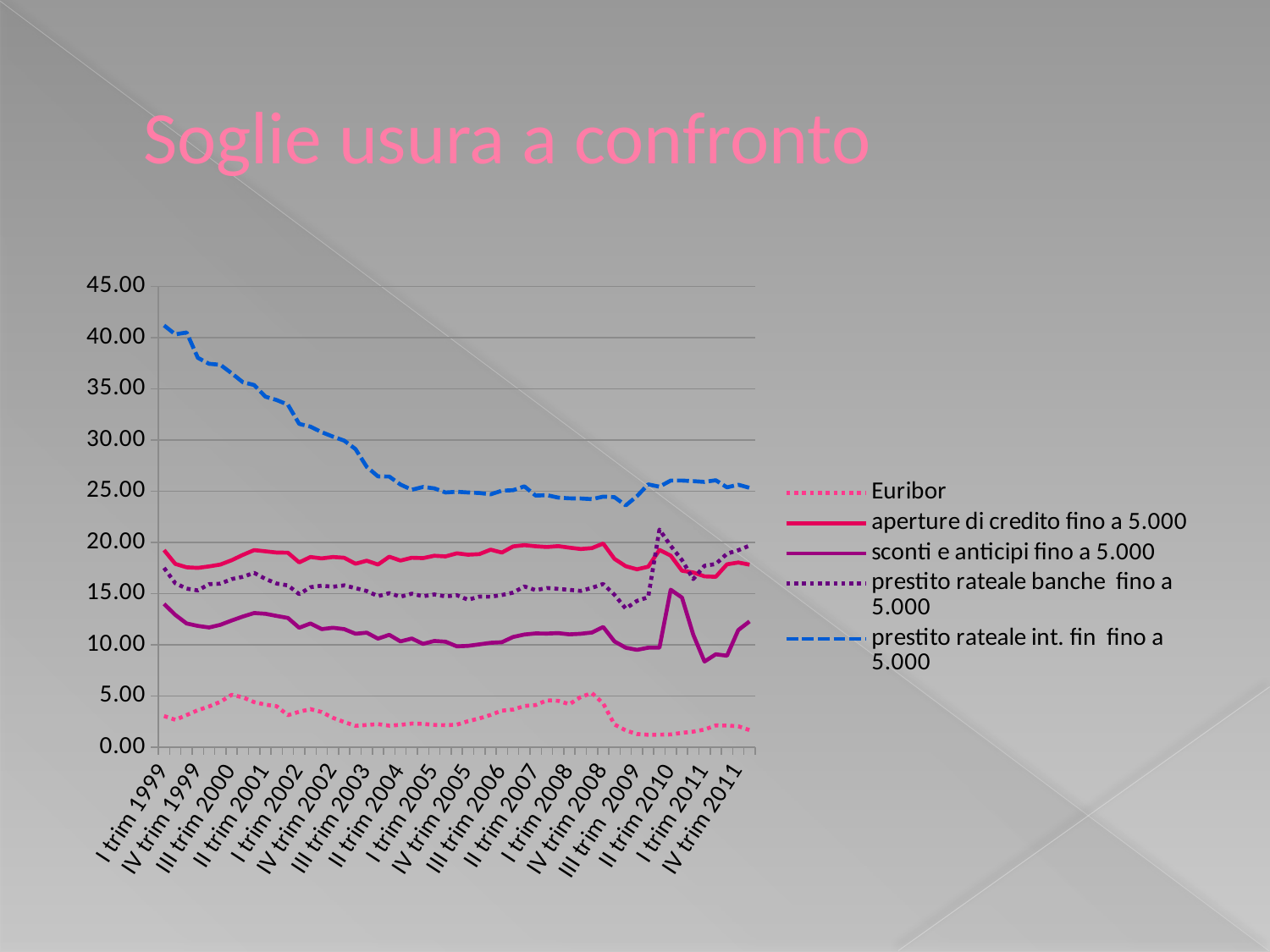

# Soglie usura a confronto

### Chart

| Category | Euribor | aperture di credito fino a 5.000 | sconti e anticipi fino a 5.000 | prestito rateale banche  fino a 5.000 | prestito rateale int. fin  fino a 5.000 |
|---|---|---|---|---|---|
| I trim 1999 | 3.0499999999999994 | 19.26 | 13.995 | 17.52 | 41.205 |
| II trim 1999 | 2.676666666666667 | 17.91 | 12.93 | 16.02 | 40.335 |
| III trim 1999 | 3.14 | 17.58 | 12.09 | 15.495 | 40.515 |
| IV trim 1999 | 3.6199999999999997 | 17.52 | 11.85 | 15.315 | 38.04 |
| I trim 2000 | 3.983333333333333 | 17.67 | 11.7 | 15.93 | 37.455 |
| II trim 2000 | 4.4366666666666665 | 17.85 | 11.955 | 15.975 | 37.365 |
| III trim 2000 | 5.116666666666666 | 18.27 | 12.375 | 16.425 | 36.54 |
| IV trim 2000 | 4.866666666666666 | 18.795 | 12.765 | 16.65 | 35.655 |
| I trim 2001 | 4.403333333333333 | 19.26 | 13.11 | 17.04 | 35.385 |
| II trim 2001 | 4.163333333333333 | 19.14 | 13.035 | 16.44 | 34.245 |
| III trim 2001 | 4.003333333333333 | 19.02 | 12.825 | 15.99 | 33.915 |
| IV trim 2001 | 3.1333333333333333 | 19.005 | 12.63 | 15.81 | 33.465 |
| I trim 2002 | 3.4666666666666663 | 18.06 | 11.67 | 14.955 | 31.59 |
| II trim 2002 | 3.723333333333334 | 18.585 | 12.09 | 15.63 | 31.32 |
| III trim 2002 | 3.44 | 18.45 | 11.535 | 15.78 | 30.78 |
| IV trim 2002 | 2.873333333333333 | 18.585 | 11.67 | 15.675 | 30.345 |
| I trim 2003 | 2.4600000000000004 | 18.51 | 11.535 | 15.81 | 29.955 |
| II trim 2003 | 2.09 | 17.925 | 11.085 | 15.54 | 29.13 |
| III trim 2003 | 2.1766666666666663 | 18.225 | 11.19 | 15.255 | 27.39 |
| IV trim 2003 | 2.2600000000000002 | 17.85 | 10.605 | 14.76 | 26.46 |
| I trim 2004 | 2.1133333333333333 | 18.615 | 10.98 | 15.045 | 26.445 |
| II trim 2004 | 2.1866666666666665 | 18.24 | 10.335 | 14.7 | 25.665 |
| III trim 2004 | 2.31 | 18.51 | 10.62 | 15.0 | 25.155 |
| IV trim 2004 | 2.2833333333333337 | 18.48 | 10.095 | 14.745 | 25.425 |
| I trim 2005 | 2.1799999999999997 | 18.705 | 10.38 | 14.925 | 25.29 |
| II trim 2005 | 2.1566666666666667 | 18.645 | 10.305 | 14.73 | 24.885 |
| III trim 2005 | 2.2033333333333336 | 18.945 | 9.855 | 14.85 | 24.96 |
| IV trim 2005 | 2.5433333333333334 | 18.81 | 9.9 | 14.4 | 24.885 |
| I trim 2006 | 2.813333333333333 | 18.87 | 10.05 | 14.715 | 24.84 |
| II trim 2006 | 3.1533333333333338 | 19.305 | 10.2 | 14.7 | 24.705 |
| III trim 2006 | 3.5733333333333337 | 19.02 | 10.26 | 14.865 | 25.065 |
| IV trim 2006 | 3.6799999999999997 | 19.62 | 10.77 | 15.105 | 25.11 |
| I trim 2007 | 4.03 | 19.74 | 11.01 | 15.705 | 25.485 |
| II trim 2007 | 4.116666666666666 | 19.635 | 11.115 | 15.345 | 24.585 |
| III trim 2007 | 4.579999999999999 | 19.56 | 11.1 | 15.555 | 24.63 |
| IV trim 2007 | 4.533333333333334 | 19.65 | 11.145 | 15.465 | 24.39 |
| I trim 2008 | 4.2 | 19.5 | 11.025 | 15.375 | 24.315 |
| II trim 2008 | 4.91 | 19.365 | 11.085 | 15.27 | 24.3 |
| III trim 2008 | 5.286666666666666 | 19.455 | 11.205 | 15.57 | 24.24 |
| IV trim 2008 | 4.276666666666666 | 19.905 | 11.745 | 15.945 | 24.48 |
| I trim 2009 | 2.223333333333333 | 18.405 | 10.335 | 14.895 | 24.435 |
| II trim 2009 | 1.6433333333333333 | 17.685 | 9.72 | 13.545 | 23.625 |
| III trim  2009 | 1.2933333333333332 | 17.385 | 9.51 | 14.295 | 24.525 |
| IV trim 2009 | 1.22 | 17.64 | 9.72 | 14.655 | 25.68 |
| I trim 2010 | 1.2266666666666666 | 19.275 | 9.72 | 21.27 | 25.455 |
| II trim 2010 | 1.2533333333333332 | 18.72 | 15.39 | 19.68 | 26.055 |
| III trim 2010 | 1.4033333333333333 | 17.25 | 14.61 | 18.285 | 26.055 |
| IV trim 2010 | 1.5233333333333334 | 17.07 | 10.995 | 16.425 | 25.995 |
| I trim 2011 | 1.7266666666666666 | 16.695 | 8.37 | 17.73 | 25.92 |
| II trim 2011 | 2.126666666666667 | 16.65 | 9.075 | 17.895 | 26.085 |
| III trim 2011 | 2.1166666666666667 | 17.875 | 8.94 | 18.9125 | 25.39 |
| IV trim 2011 | 2.0500000000000003 | 18.05 | 11.45 | 19.25 | 25.65 |
| I trim 2012 | 1.6733333333333331 | 17.8375 | 12.2875 | 19.7 | 25.34 |